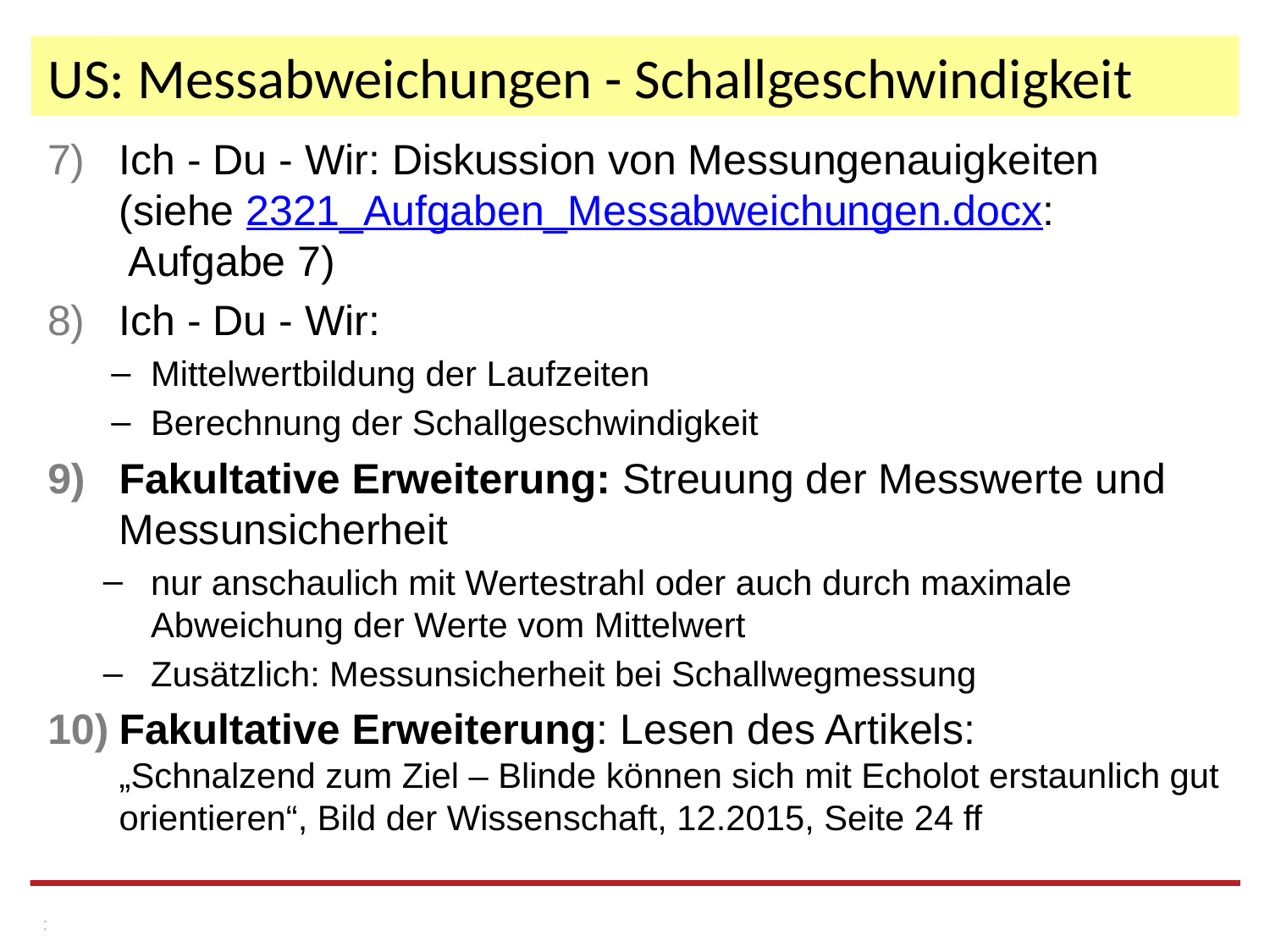

# US: Messabweichungen - Schallgeschwindigkeit
Ich - Du - Wir: Diskussion von Messungenauigkeiten (siehe 2321_Aufgaben_Messabweichungen.docx:
 Aufgabe 7)
Ich - Du - Wir:
Mittelwertbildung der Laufzeiten
Berechnung der Schallgeschwindigkeit
Fakultative Erweiterung: Streuung der Messwerte und Messunsicherheit
nur anschaulich mit Wertestrahl oder auch durch maximale Abweichung der Werte vom Mittelwert
Zusätzlich: Messunsicherheit bei Schallwegmessung
Fakultative Erweiterung: Lesen des Artikels:
„Schnalzend zum Ziel – Blinde können sich mit Echolot erstaunlich gut orientieren“, Bild der Wissenschaft, 12.2015, Seite 24 ff

: